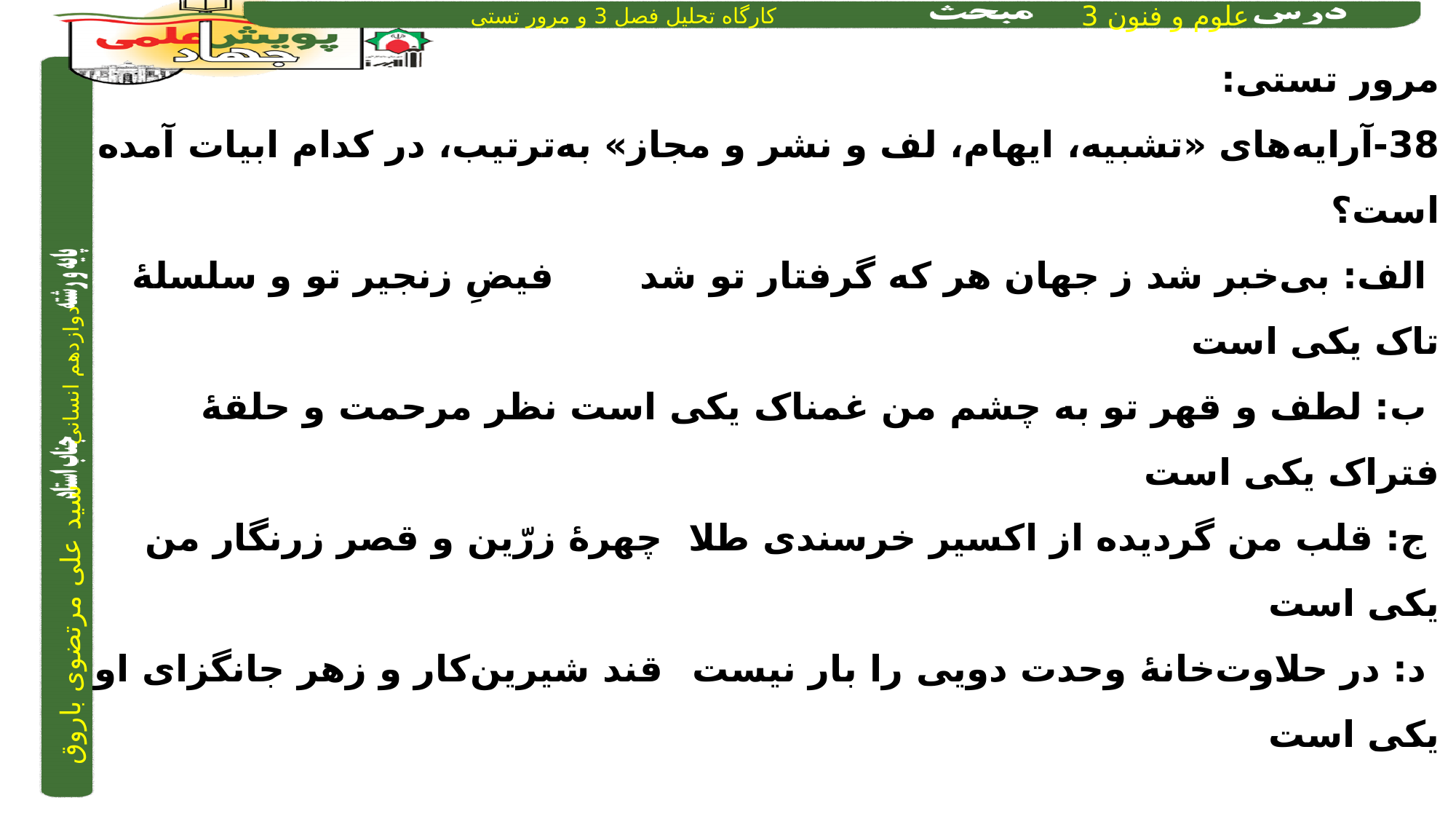

مرور تستی:
38-آرایه‌های «تشبیه، ایهام، لف و نشر و مجاز» به‌ترتیب، در کدام ابیات آمده است؟
 الف: بی‌خبر شد ز جهان هر که گرفتار تو شد	 	 فیضِ زنجیر تو و سلسلۀ تاک یکی است
 ب: لطف و قهر تو به چشم من غمناک یکی است	 نظر مرحمت و حلقۀ فتراک یکی است
 ج: قلب من گردیده از اکسیر خرسندی طلا	 	 چهرۀ زرّین و قصر زرنگار من یکی است
 د: در حلاوت‌خانۀ وحدت دویی را بار نیست	 	 قند شیرین‌کار و زهر جانگزای او یکی است

1) «الف» ـ «ب» ـ «د» ـ «ج»		2) «ب» ـ «د» ـ «الف» ـ «ج»
3)«د» ـ «الف» ـ «ج» ـ «ب» 		4) «د» ـ «ج» ـ «ب» ـ «الف»

4